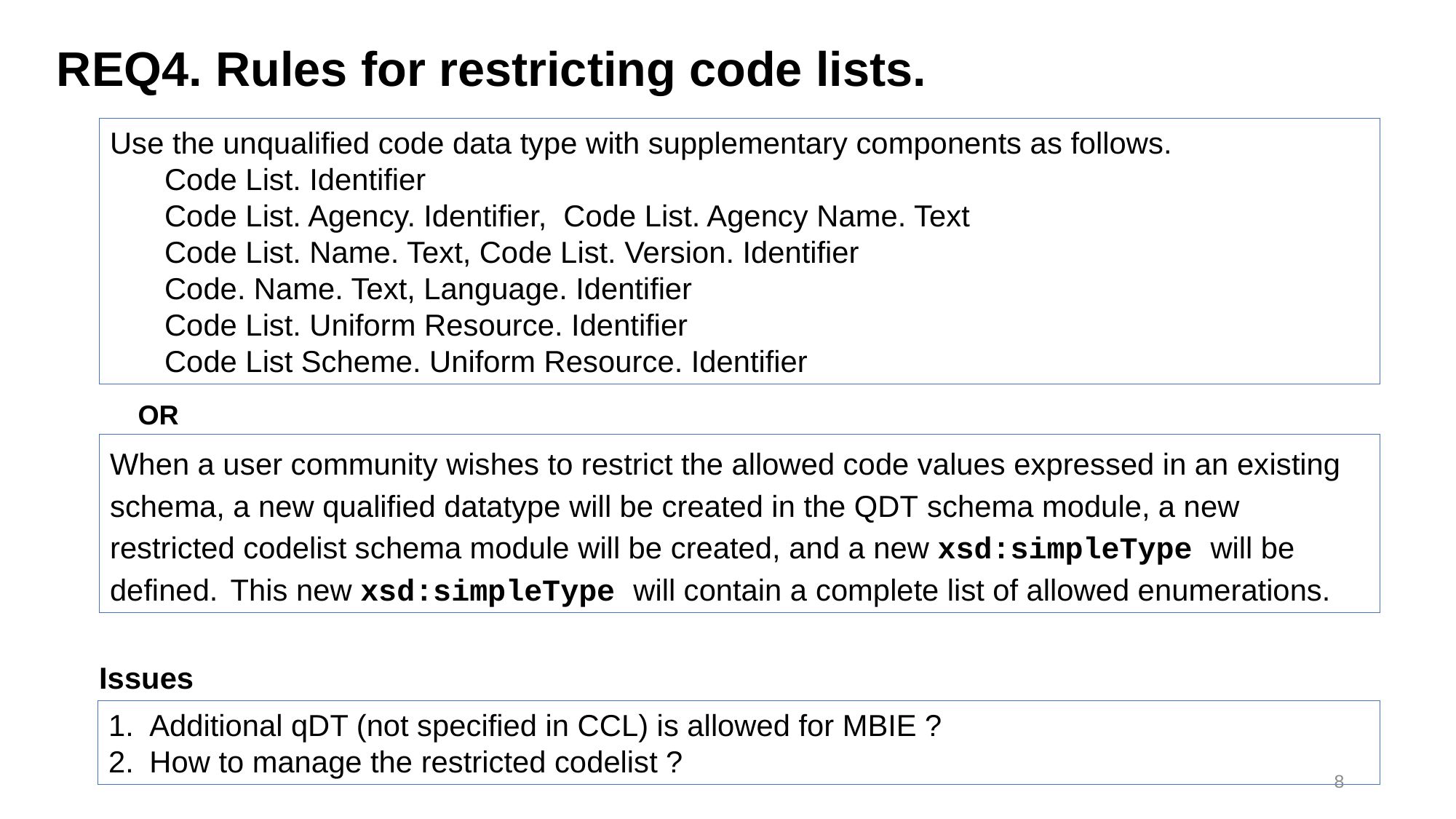

REQ4. Rules for restricting code lists.
Use the unqualified code data type with supplementary components as follows.
Code List. Identifier
Code List. Agency. Identifier,  Code List. Agency Name. Text
Code List. Name. Text, Code List. Version. Identifier
Code. Name. Text, Language. Identifier
Code List. Uniform Resource. Identifier
Code List Scheme. Uniform Resource. Identifier
OR
When a user community wishes to restrict the allowed code values expressed in an existing schema, a new qualified datatype will be created in the QDT schema module, a new restricted codelist schema module will be created, and a new xsd:simpleType will be defined. This new xsd:simpleType will contain a complete list of allowed enumerations.
Issues
Additional qDT (not specified in CCL) is allowed for MBIE ?
How to manage the restricted codelist ?
8